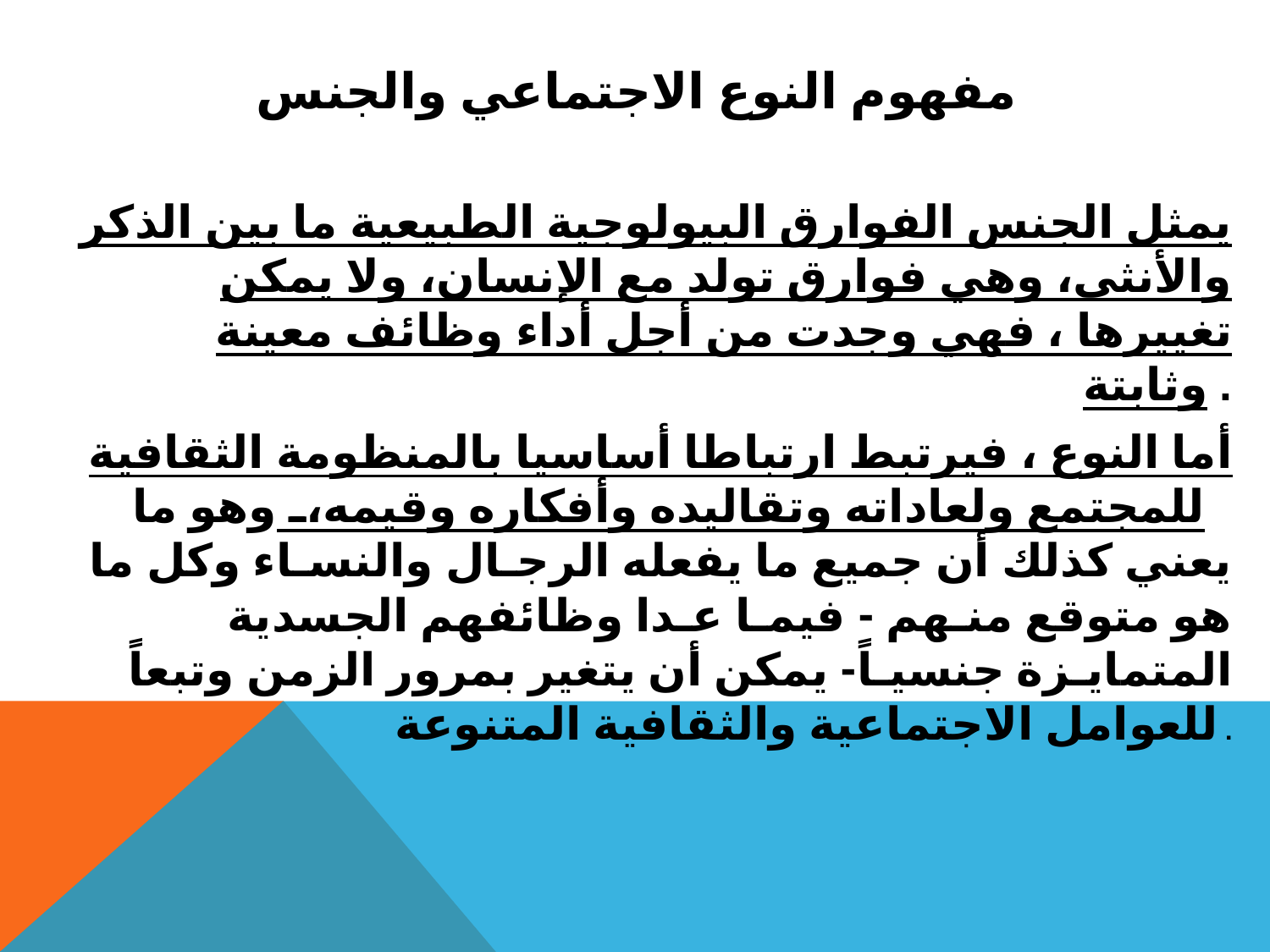

# مفهوم النوع الاجتماعي والجنس
يمثل الجنس الفوارق البيولوجية الطبيعية ما بين الذكر والأنثى، وهي فوارق تولد مع الإنسان، ولا يمكن تغييرها ، فهي وجدت من أجل أداء وظائف معينة وثابتة .
أما النوع ، فيرتبط ارتباطا أساسيا بالمنظومة الثقافية للمجتمع ولعاداته وتقاليده وأفكاره وقيمه، وهو ما يعني كذلك أن جميع ما يفعله الرجـال والنسـاء وكل ما هو متوقع منـهم - فيمـا عـدا وظائفهم الجسدية المتمايـزة جنسيـاً- يمكن أن يتغير بمرور الزمن وتبعاً للعوامل الاجتماعية والثقافية المتنوعة .